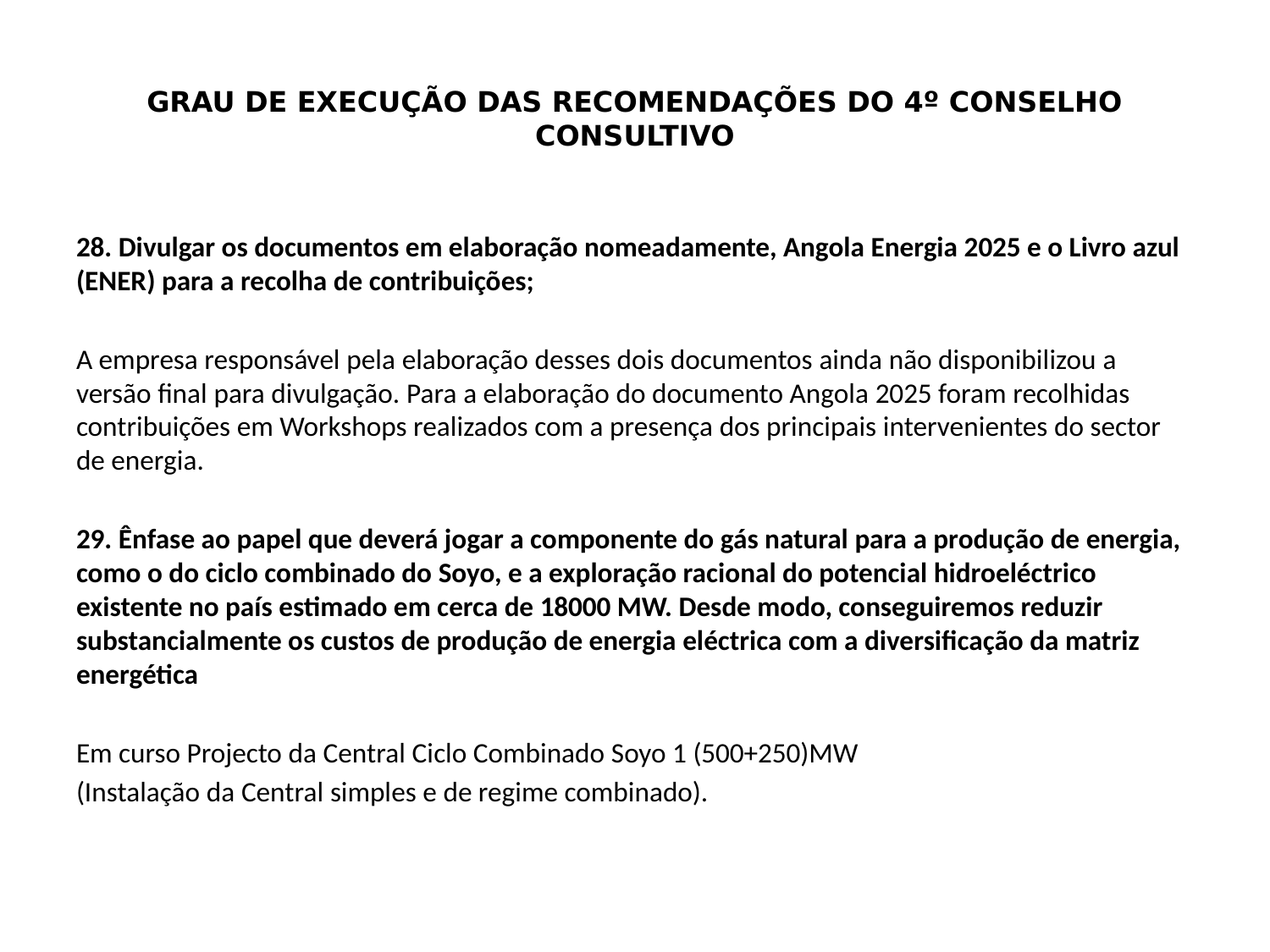

# GRAU DE EXECUÇÃO DAS RECOMENDAÇÕES DO 4º CONSELHO CONSULTIVO
28. Divulgar os documentos em elaboração nomeadamente, Angola Energia 2025 e o Livro azul (ENER) para a recolha de contribuições;

A empresa responsável pela elaboração desses dois documentos ainda não disponibilizou a versão final para divulgação. Para a elaboração do documento Angola 2025 foram recolhidas contribuições em Workshops realizados com a presença dos principais intervenientes do sector de energia.

29. Ênfase ao papel que deverá jogar a componente do gás natural para a produção de energia, como o do ciclo combinado do Soyo, e a exploração racional do potencial hidroeléctrico existente no país estimado em cerca de 18000 MW. Desde modo, conseguiremos reduzir substancialmente os custos de produção de energia eléctrica com a diversificação da matriz energética

Em curso Projecto da Central Ciclo Combinado Soyo 1 (500+250)MW
(Instalação da Central simples e de regime combinado).